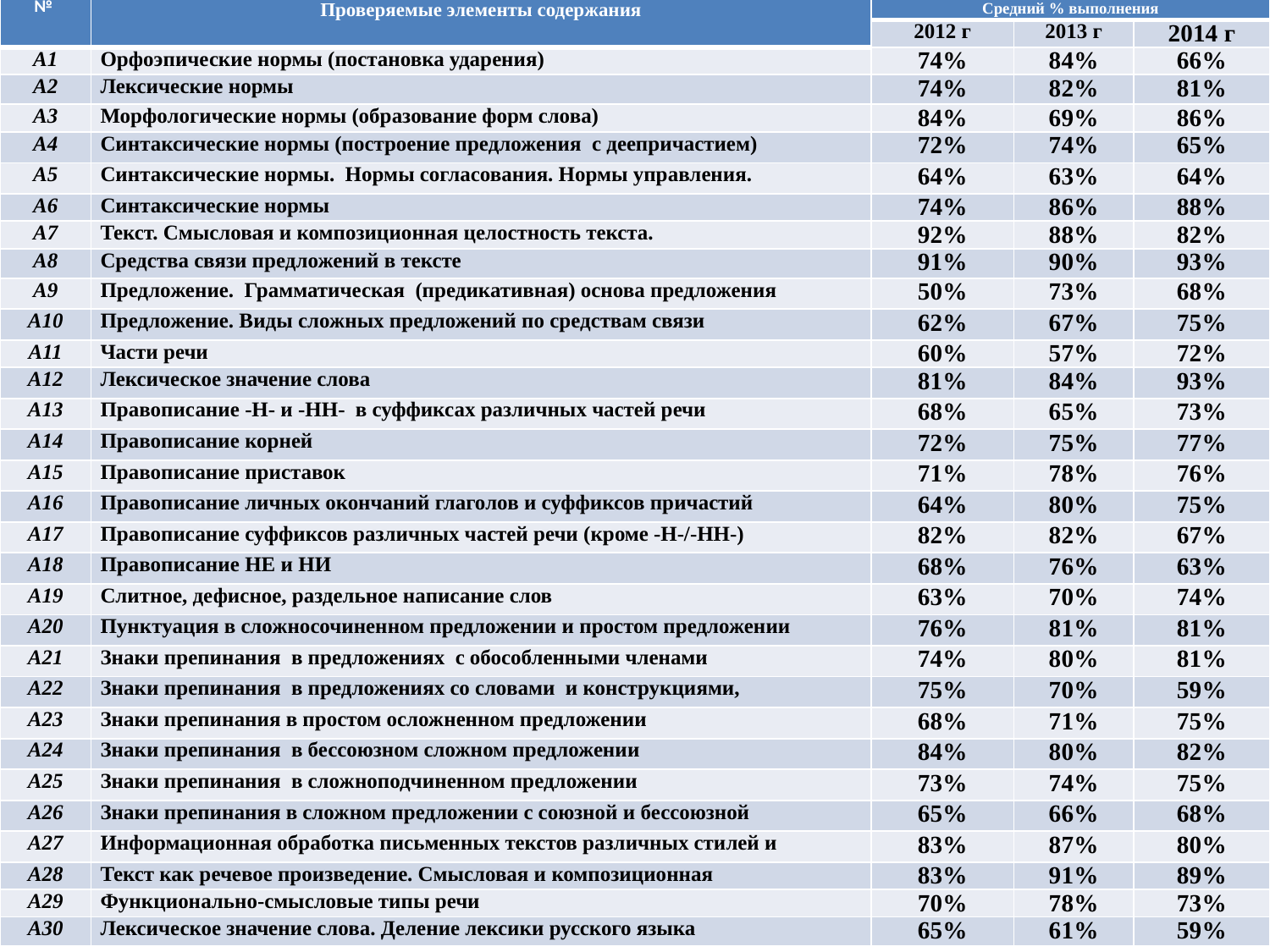

| № | Проверяемые элементы содержания | Средний % выполнения |  |  |
| --- | --- | --- | --- | --- |
|  |  | 2012 г | 2013 г | 2014 г |
| А1 | Орфоэпические нормы (постановка ударения) | 74% | 84% | 66% |
| А2 | Лексические нормы | 74% | 82% | 81% |
| А3 | Морфологические нормы (образование форм слова) | 84% | 69% | 86% |
| А4 | Синтаксические нормы (построение предложения с деепричастием) | 72% | 74% | 65% |
| А5 | Синтаксические нормы. Нормы согласования. Нормы управления. | 64% | 63% | 64% |
| А6 | Синтаксические нормы | 74% | 86% | 88% |
| А7 | Текст. Смысловая и композиционная целостность текста. | 92% | 88% | 82% |
| А8 | Средства связи предложений в тексте | 91% | 90% | 93% |
| А9 | Предложение. Грамматическая (предикативная) основа предложения | 50% | 73% | 68% |
| А10 | Предложение. Виды сложных предложений по средствам связи | 62% | 67% | 75% |
| А11 | Части речи | 60% | 57% | 72% |
| А12 | Лексическое значение слова | 81% | 84% | 93% |
| А13 | Правописание -Н- и -НН- в суффиксах различных частей речи | 68% | 65% | 73% |
| А14 | Правописание корней | 72% | 75% | 77% |
| А15 | Правописание приставок | 71% | 78% | 76% |
| А16 | Правописание личных окончаний глаголов и суффиксов причастий | 64% | 80% | 75% |
| А17 | Правописание суффиксов различных частей речи (кроме -Н-/-НН-) | 82% | 82% | 67% |
| А18 | Правописание НЕ и НИ | 68% | 76% | 63% |
| А19 | Слитное, дефисное, раздельное написание слов | 63% | 70% | 74% |
| А20 | Пунктуация в сложносочиненном предложении и простом предложении | 76% | 81% | 81% |
| А21 | Знаки препинания в предложениях с обособленными членами | 74% | 80% | 81% |
| А22 | Знаки препинания в предложениях со словами и конструкциями, | 75% | 70% | 59% |
| А23 | Знаки препинания в простом осложненном предложении | 68% | 71% | 75% |
| А24 | Знаки препинания в бессоюзном сложном предложении | 84% | 80% | 82% |
| А25 | Знаки препинания в сложноподчиненном предложении | 73% | 74% | 75% |
| А26 | Знаки препинания в сложном предложении с союзной и бессоюзной | 65% | 66% | 68% |
| А27 | Информационная обработка письменных текстов различных стилей и | 83% | 87% | 80% |
| А28 | Текст как речевое произведение. Смысловая и композиционная | 83% | 91% | 89% |
| А29 | Функционально-смысловые типы речи | 70% | 78% | 73% |
| А30 | Лексическое значение слова. Деление лексики русского языка | 65% | 61% | 59% |
# Выполнение Части 1 экзаменационной работы